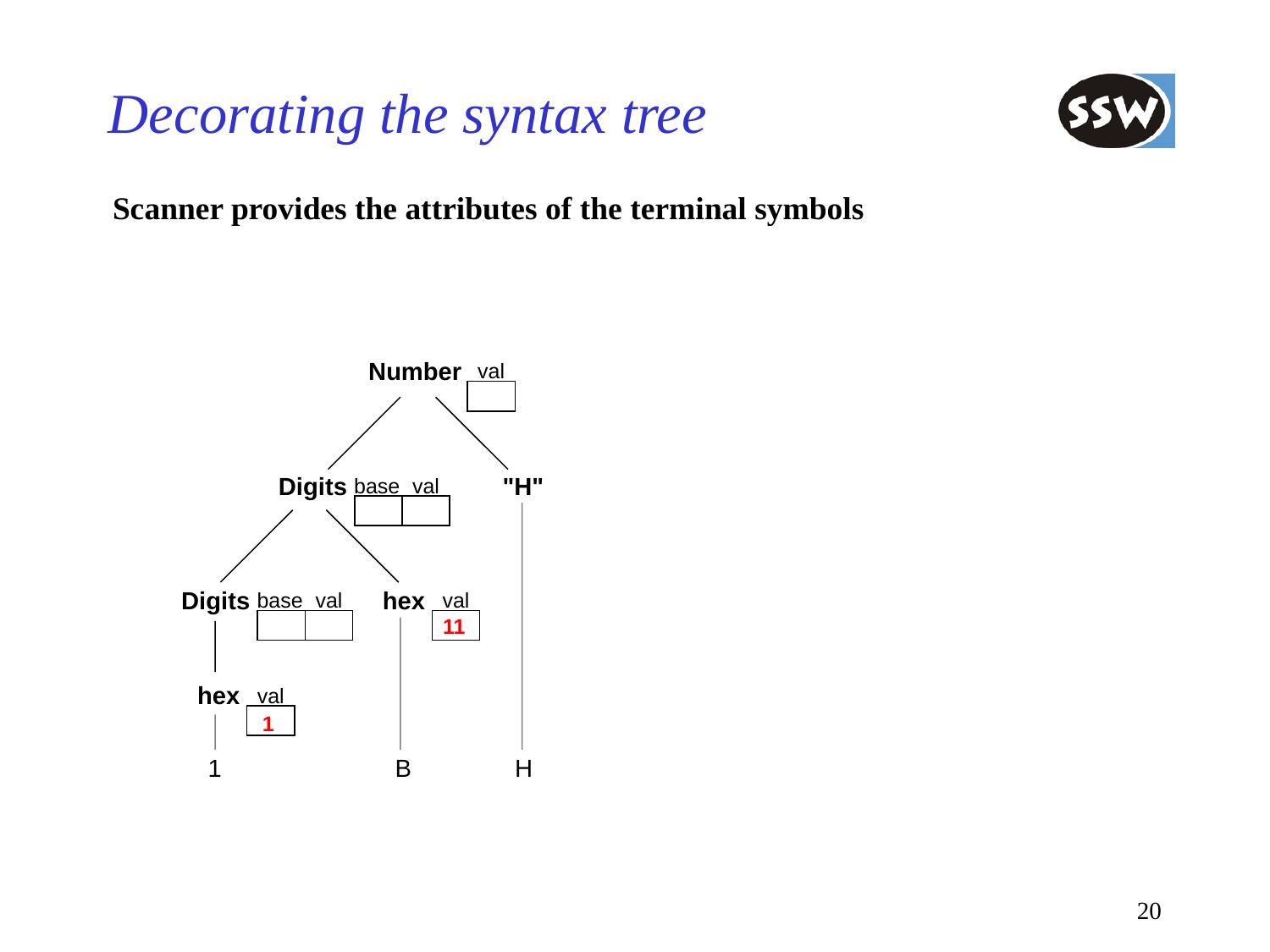

# Decorating the syntax tree
Scanner provides the attributes of the terminal symbols
Number
val

Digits
"H"
base
val

Digits
hex
base
val
val

11

hex
val

1

1
B
H
20